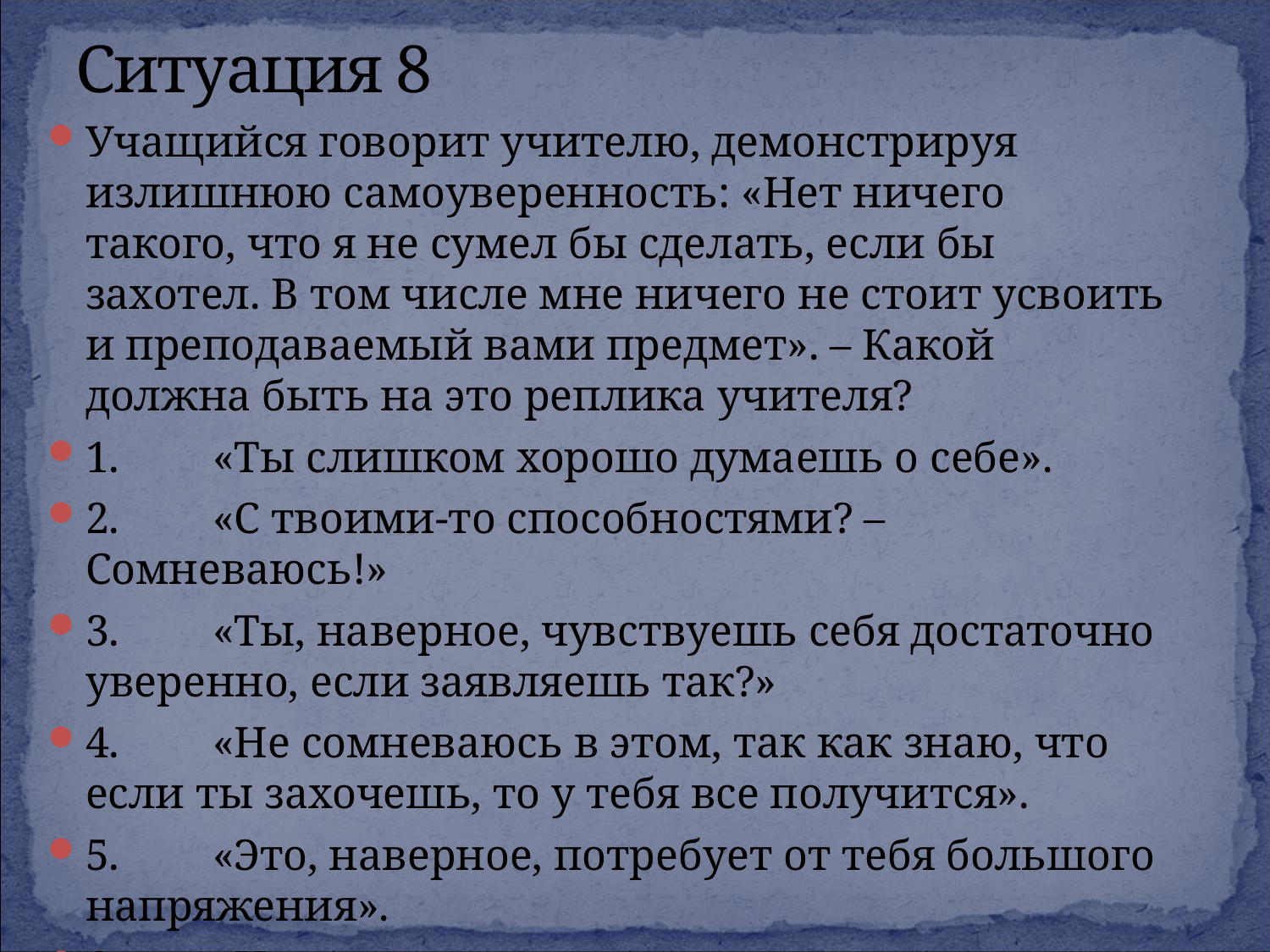

# Ситуация 8
Учащийся говорит учителю, демонстрируя излишнюю самоуверенность: «Нет ничего такого, что я не сумел бы сделать, если бы захотел. В том числе мне ничего не стоит усвоить и преподаваемый вами предмет». – Какой должна быть на это реплика учителя?
1.	«Ты слишком хорошо думаешь о себе».
2.	«С твоими-то способностями? – Сомневаюсь!»
3.	«Ты, наверное, чувствуешь себя достаточно уверенно, если заявляешь так?»
4.	«Не сомневаюсь в этом, так как знаю, что если ты захочешь, то у тебя все получится».
5.	«Это, наверное, потребует от тебя большого напряжения».
6.	«Излишняя самоуверенность вредит делу».
7.